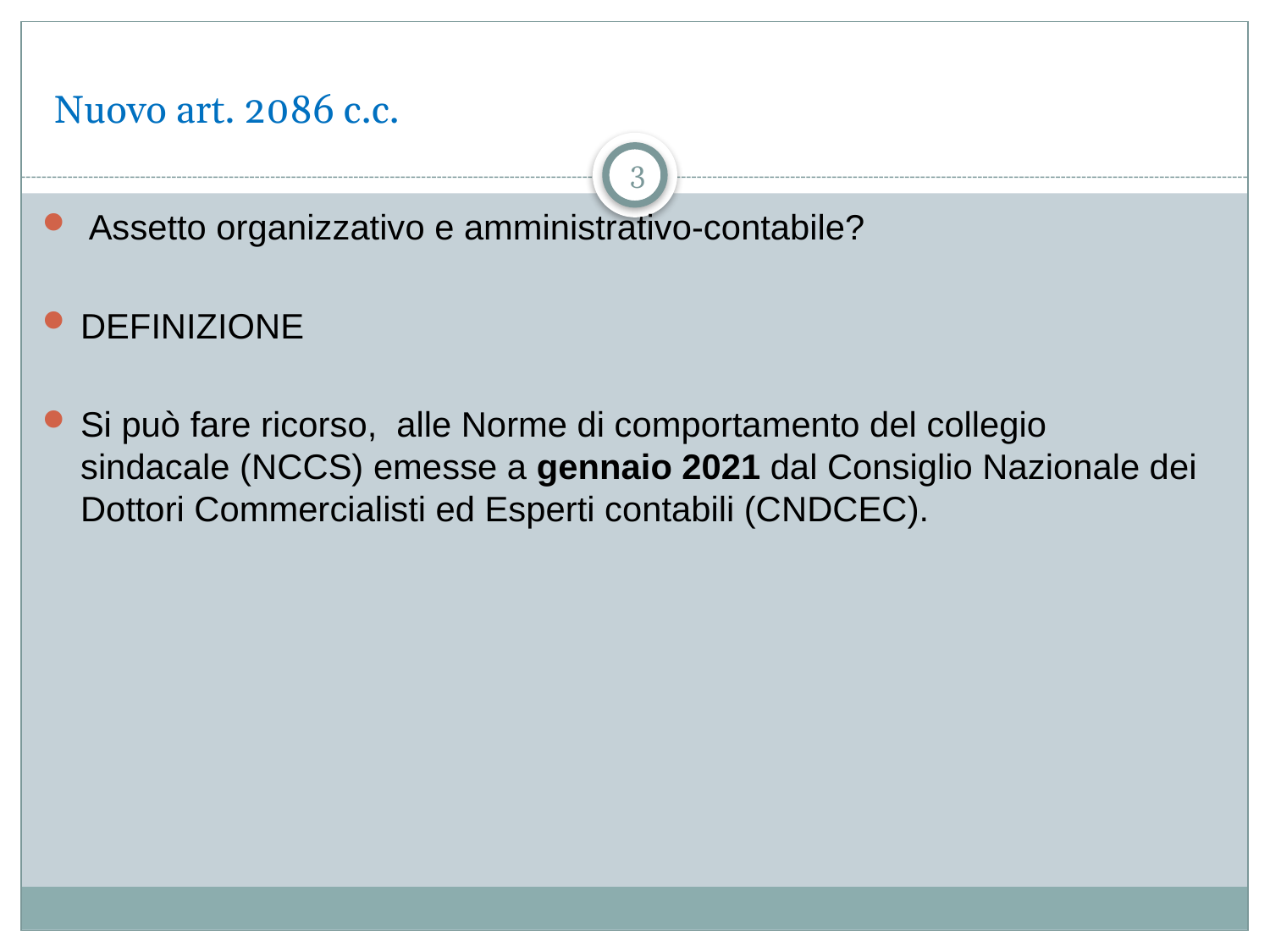

# Nuovo art. 2086 c.c.
3
 Assetto organizzativo e amministrativo-contabile?

DEFINIZIONE

Si può fare ricorso,  alle Norme di comportamento del collegio sindacale (NCCS) emesse a gennaio 2021 dal Consiglio Nazionale dei Dottori Commercialisti ed Esperti contabili (CNDCEC).